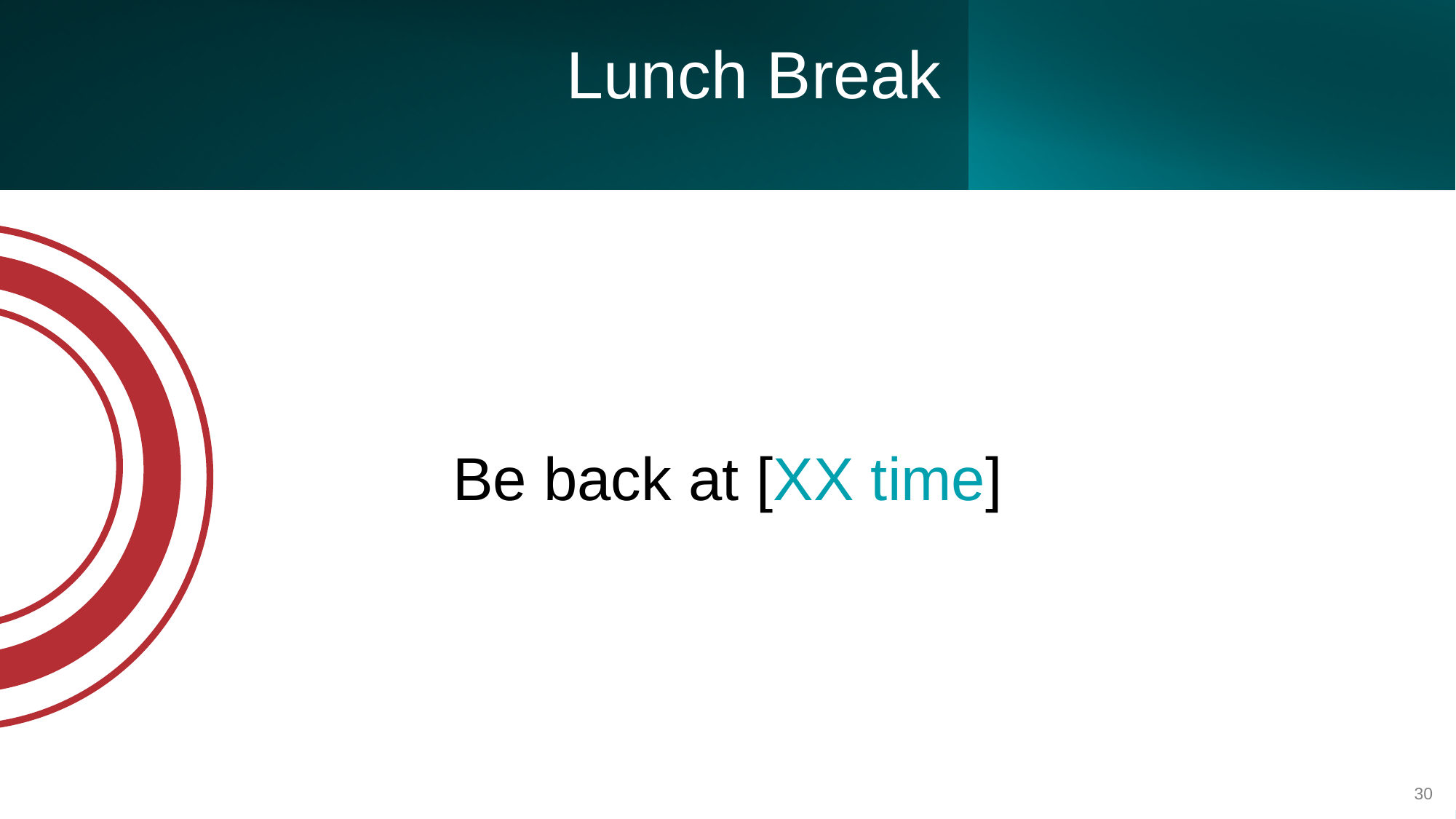

# Lunch Break

Be back at [XX time]
30